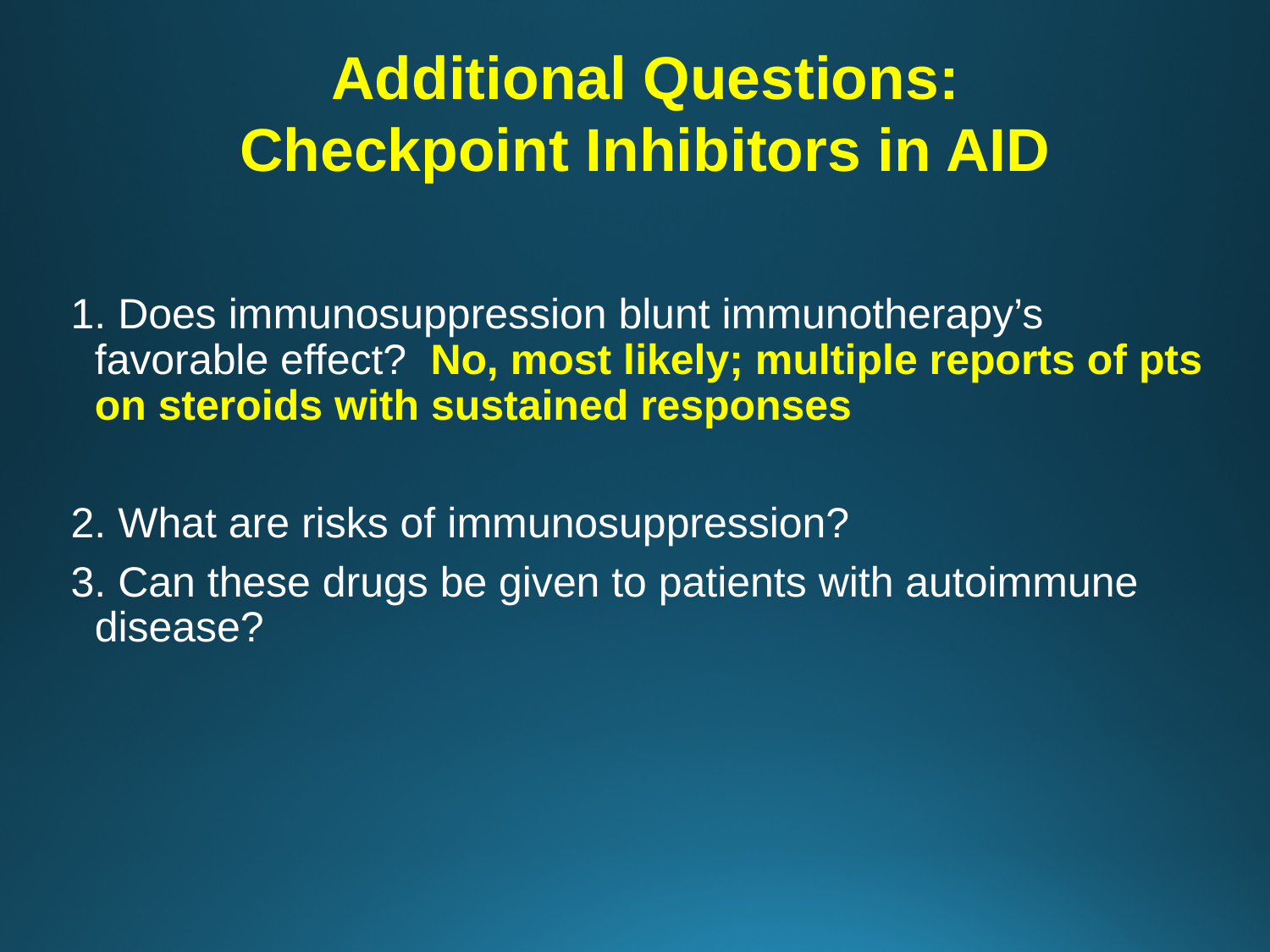

Additional Questions:
Checkpoint Inhibitors in AID
1. Does immunosuppression blunt immunotherapy’s favorable effect?  No, most likely; multiple reports of pts on steroids with sustained responses

2. What are risks of immunosuppression?
3. Can these drugs be given to patients with autoimmune disease?